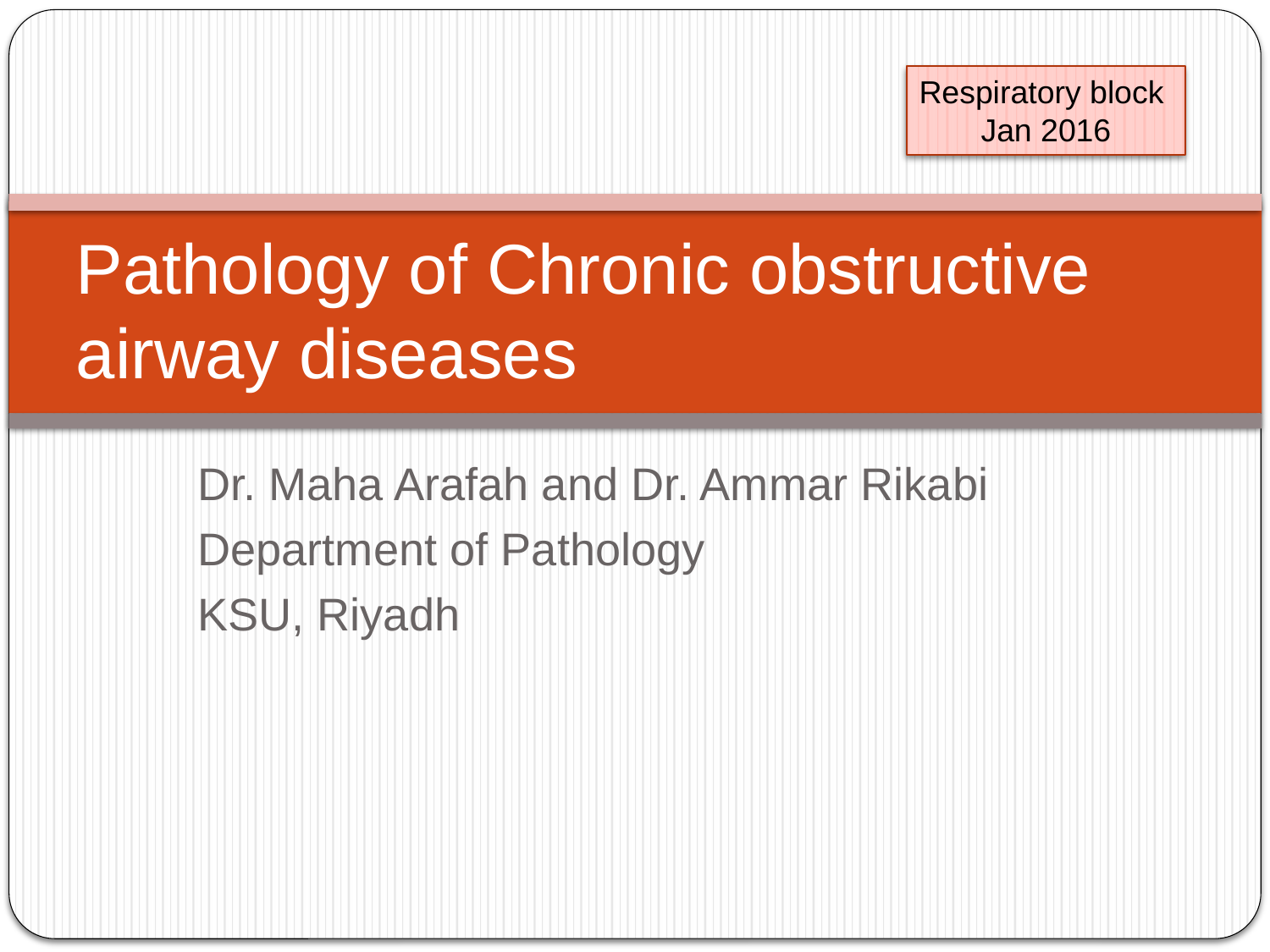

Respiratory block
Jan 2016
# Pathology of Chronic obstructive airway diseases
Dr. Maha Arafah and Dr. Ammar Rikabi
Department of Pathology
KSU, Riyadh